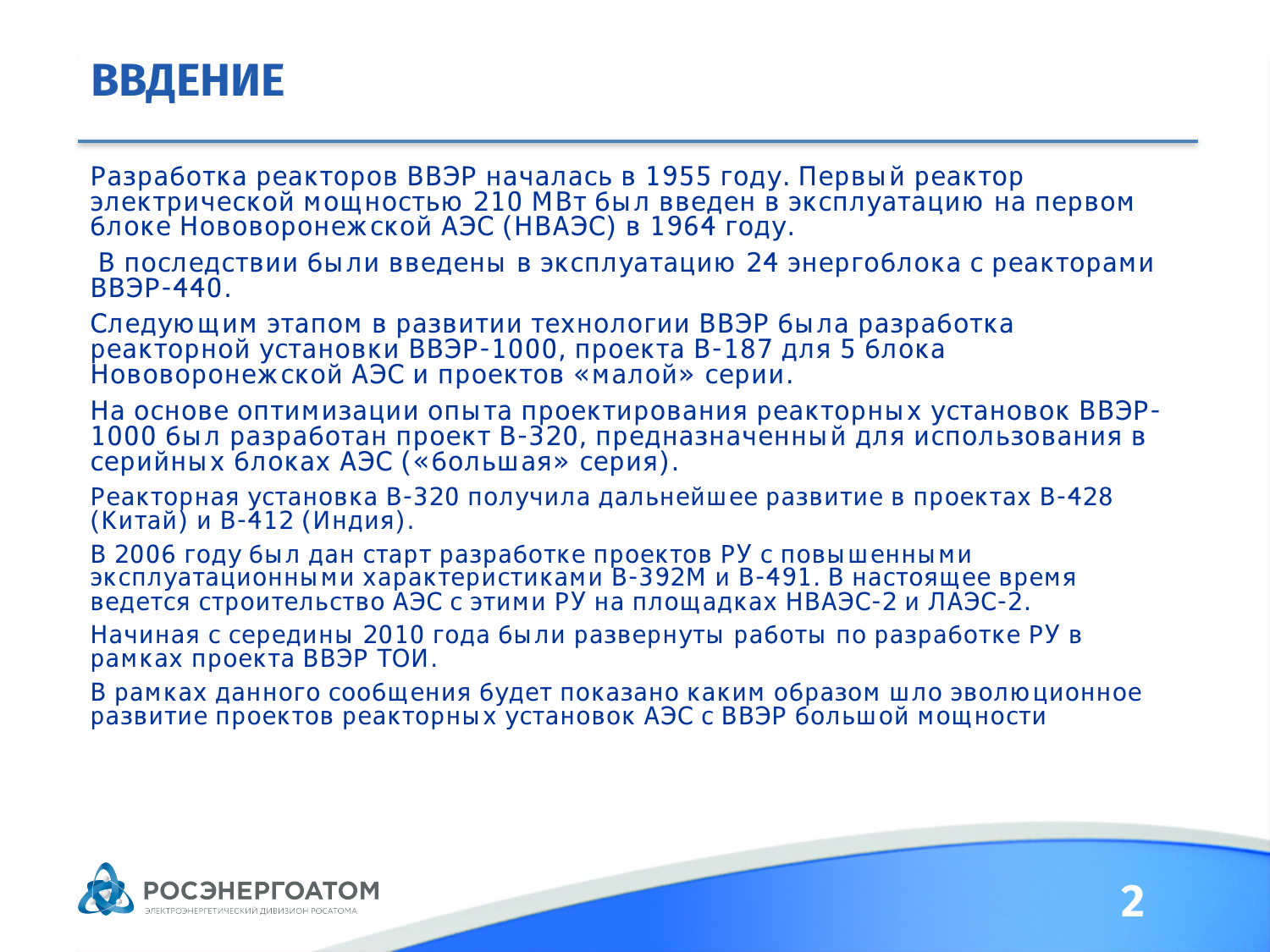

# ВВДЕНИЕ
Разработка реакторов ВВЭР началась в 1955 году. Первый реактор электрической мощностью 210 МВт был введен в эксплуатацию на первом блоке Нововоронежской АЭС (НВАЭС) в 1964 году.
 В последствии были введены в эксплуатацию 24 энергоблока с реакторами ВВЭР-440.
Следующим этапом в развитии технологии ВВЭР была разработка реакторной установки ВВЭР-1000, проекта В-187 для 5 блока Нововоронежской АЭС и проектов «малой» серии.
На основе оптимизации опыта проектирования реакторных установок ВВЭР-1000 был разработан проект В-320, предназначенный для использования в серийных блоках АЭС («большая» серия).
Реакторная установка В-320 получила дальнейшее развитие в проектах В-428 (Китай) и В-412 (Индия).
В 2006 году был дан старт разработке проектов РУ с повышенными эксплуатационными характеристиками В-392М и В-491. В настоящее время ведется строительство АЭС с этими РУ на площадках НВАЭС-2 и ЛАЭС-2.
Начиная с середины 2010 года были развернуты работы по разработке РУ в рамках проекта ВВЭР ТОИ.
В рамках данного сообщения будет показано каким образом шло эволюционное развитие проектов реакторных установок АЭС с ВВЭР большой мощности